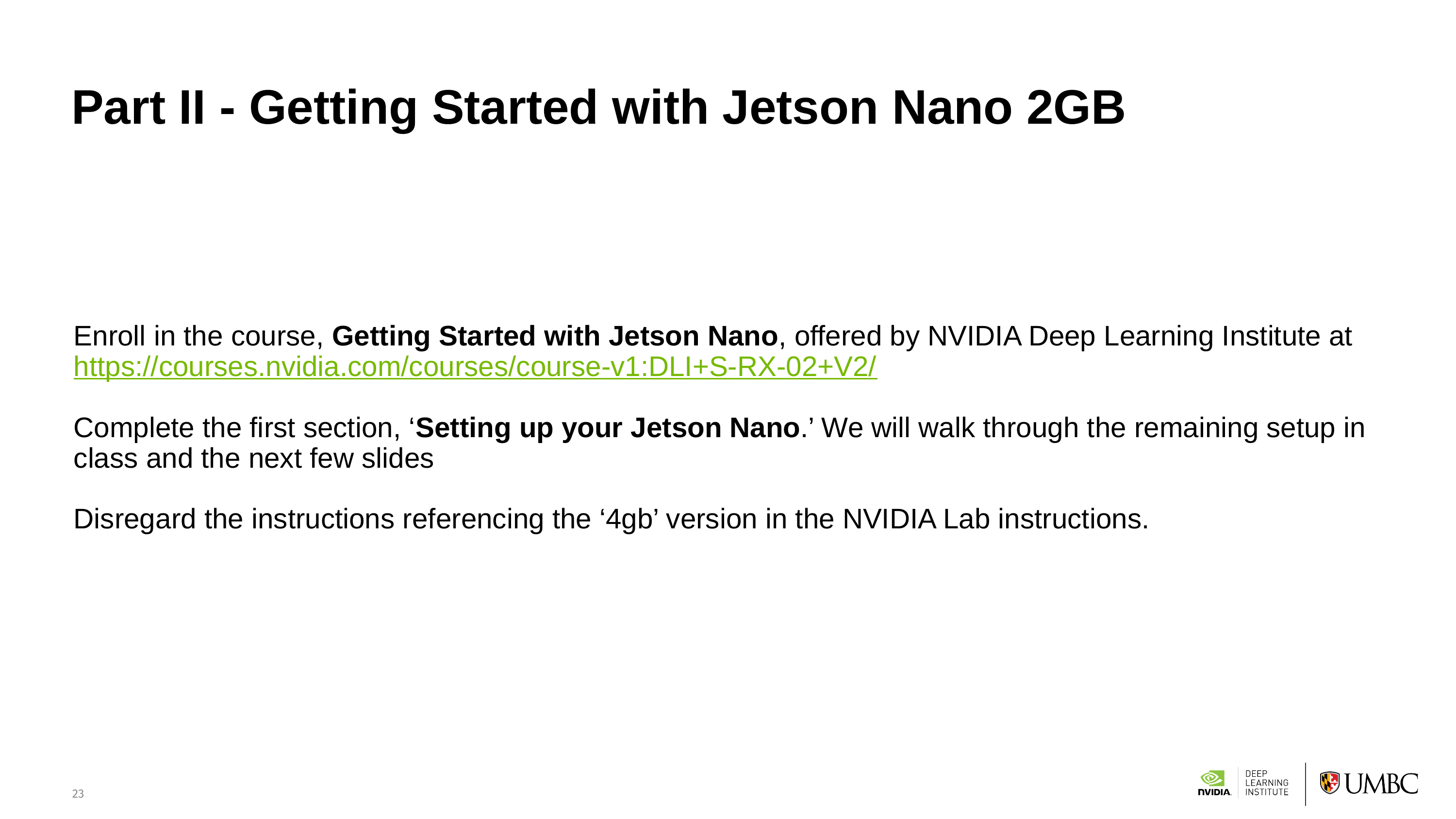

23
# Part II - Getting Started with Jetson Nano 2GB

Enroll in the course, Getting Started with Jetson Nano, offered by NVIDIA Deep Learning Institute at https://courses.nvidia.com/courses/course-v1:DLI+S-RX-02+V2/
Complete the first section, ‘Setting up your Jetson Nano.’ We will walk through the remaining setup in class and the next few slides
Disregard the instructions referencing the ‘4gb’ version in the NVIDIA Lab instructions.